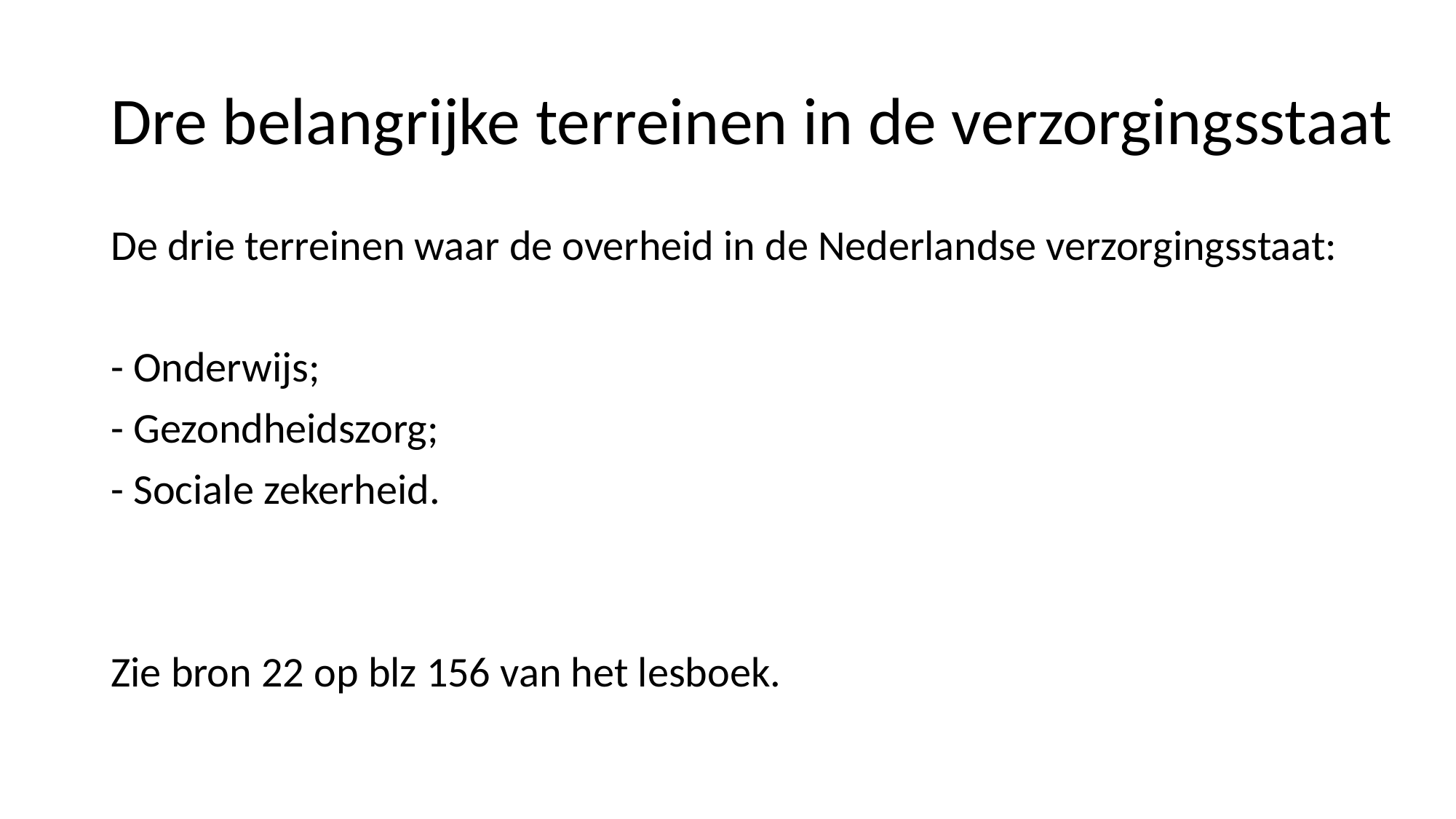

# Dre belangrijke terreinen in de verzorgingsstaat
De drie terreinen waar de overheid in de Nederlandse verzorgingsstaat:

- Onderwijs;
- Gezondheidszorg;
- Sociale zekerheid.

Zie bron 22 op blz 156 van het lesboek.